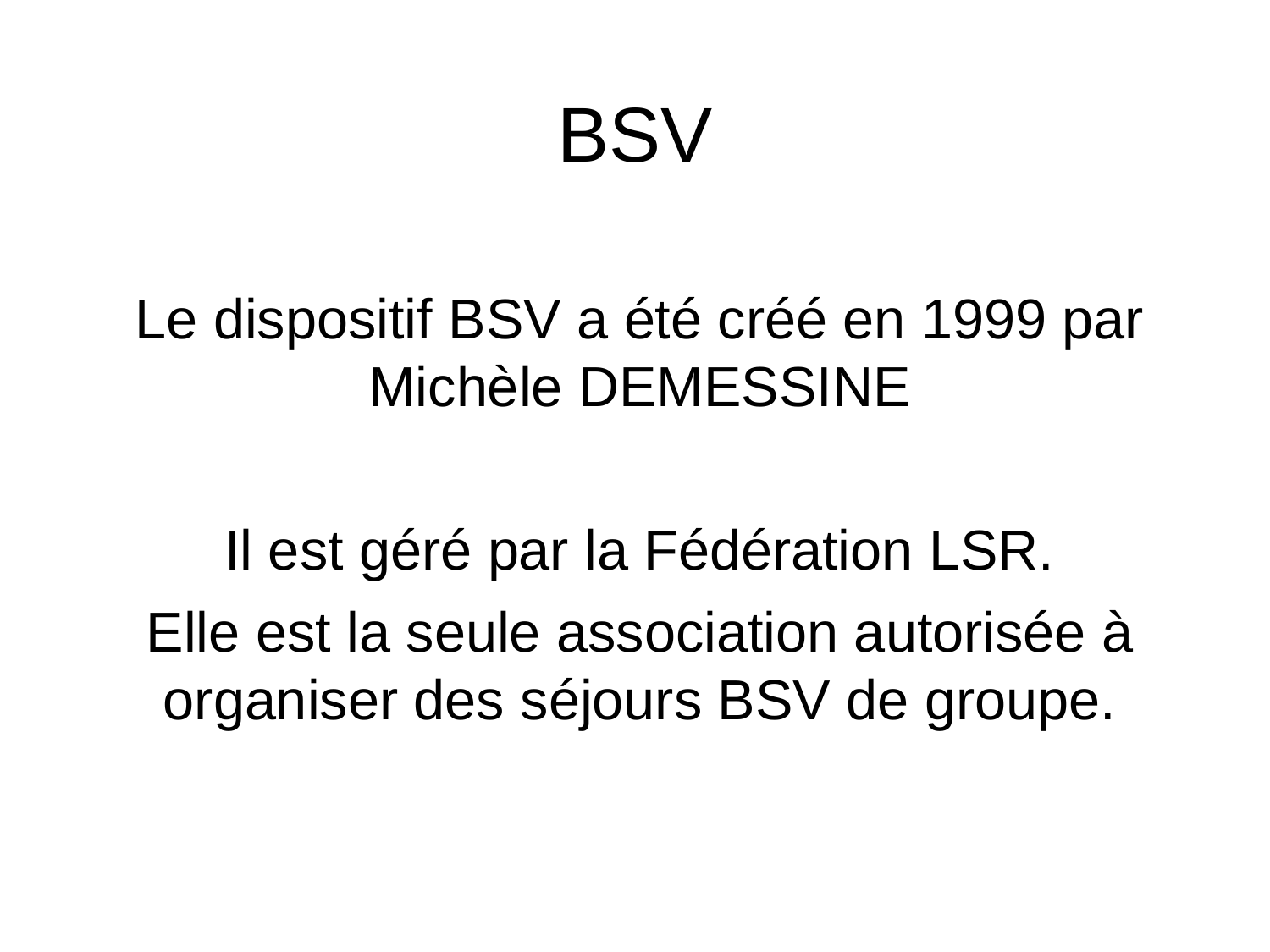

# BSV
Le dispositif BSV a été créé en 1999 par Michèle DEMESSINE

Il est géré par la Fédération LSR.
Elle est la seule association autorisée à organiser des séjours BSV de groupe.